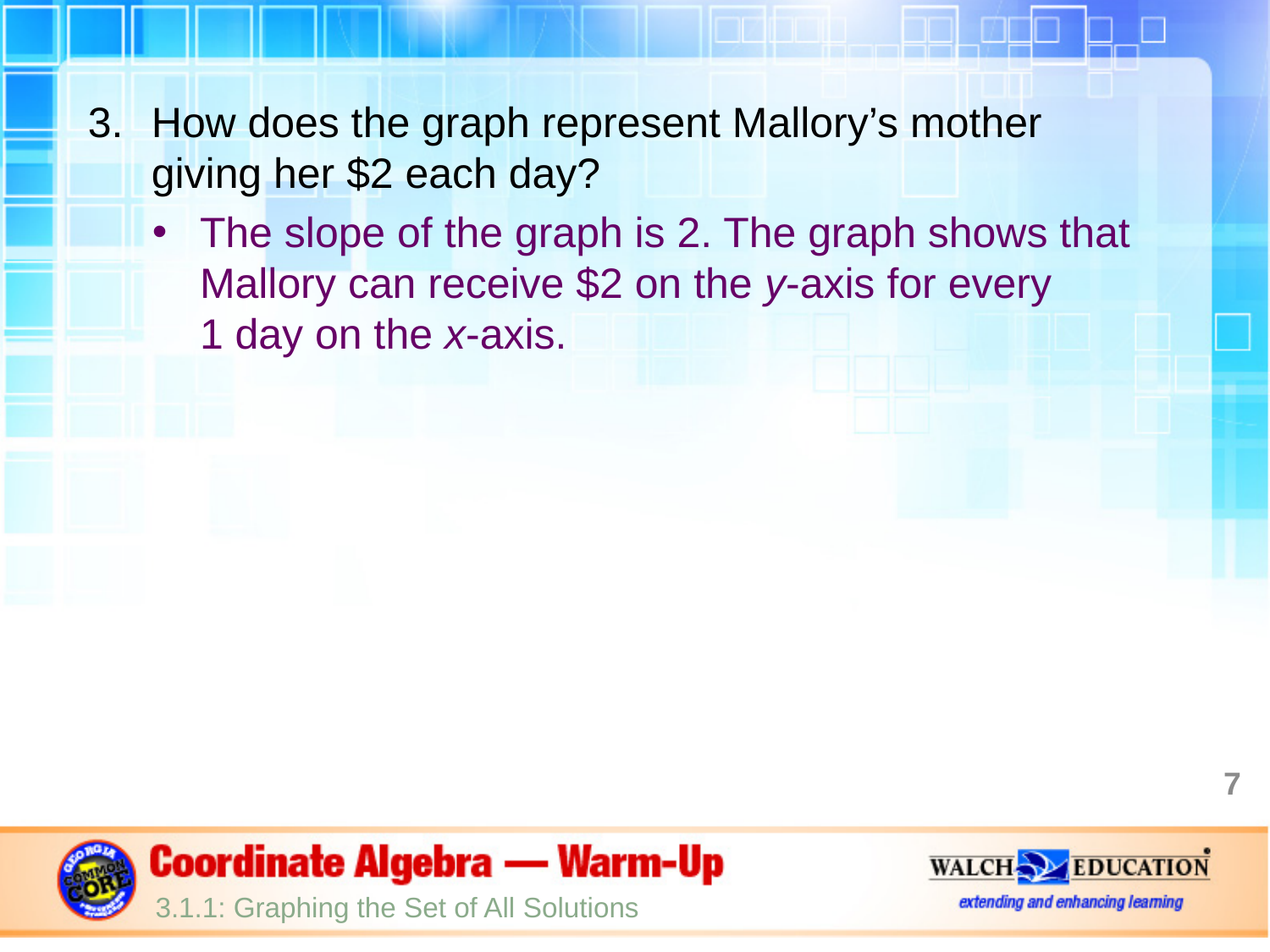

How does the graph represent Mallory’s mother giving her $2 each day?
The slope of the graph is 2. The graph shows that Mallory can receive $2 on the y-axis for every
1 day on the x-axis.

7

3.1.1: Graphing the Set of All Solutions